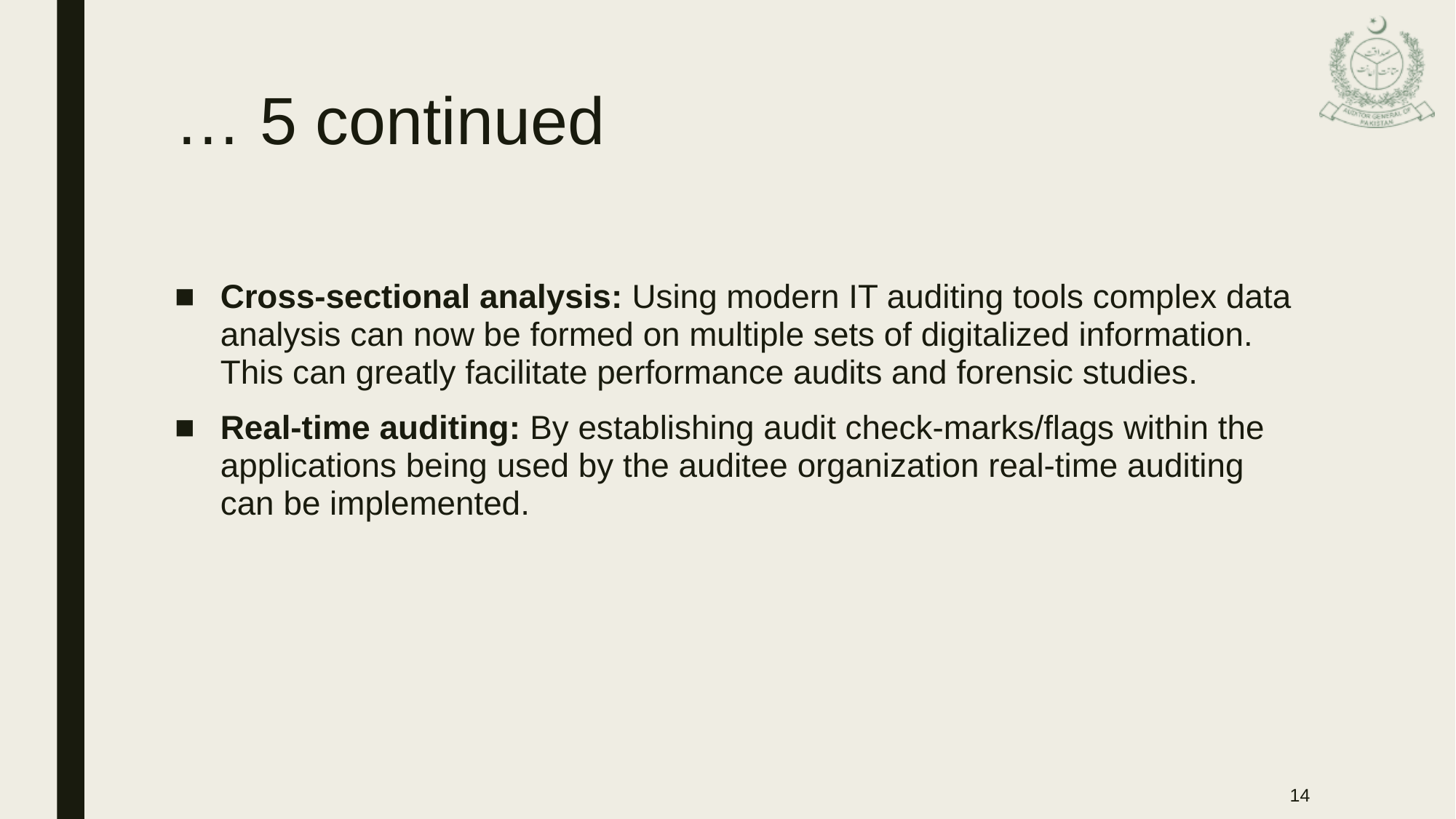

# … 5 continued
Cross-sectional analysis: Using modern IT auditing tools complex data analysis can now be formed on multiple sets of digitalized information. This can greatly facilitate performance audits and forensic studies.
Real-time auditing: By establishing audit check-marks/flags within the applications being used by the auditee organization real-time auditing can be implemented.

14